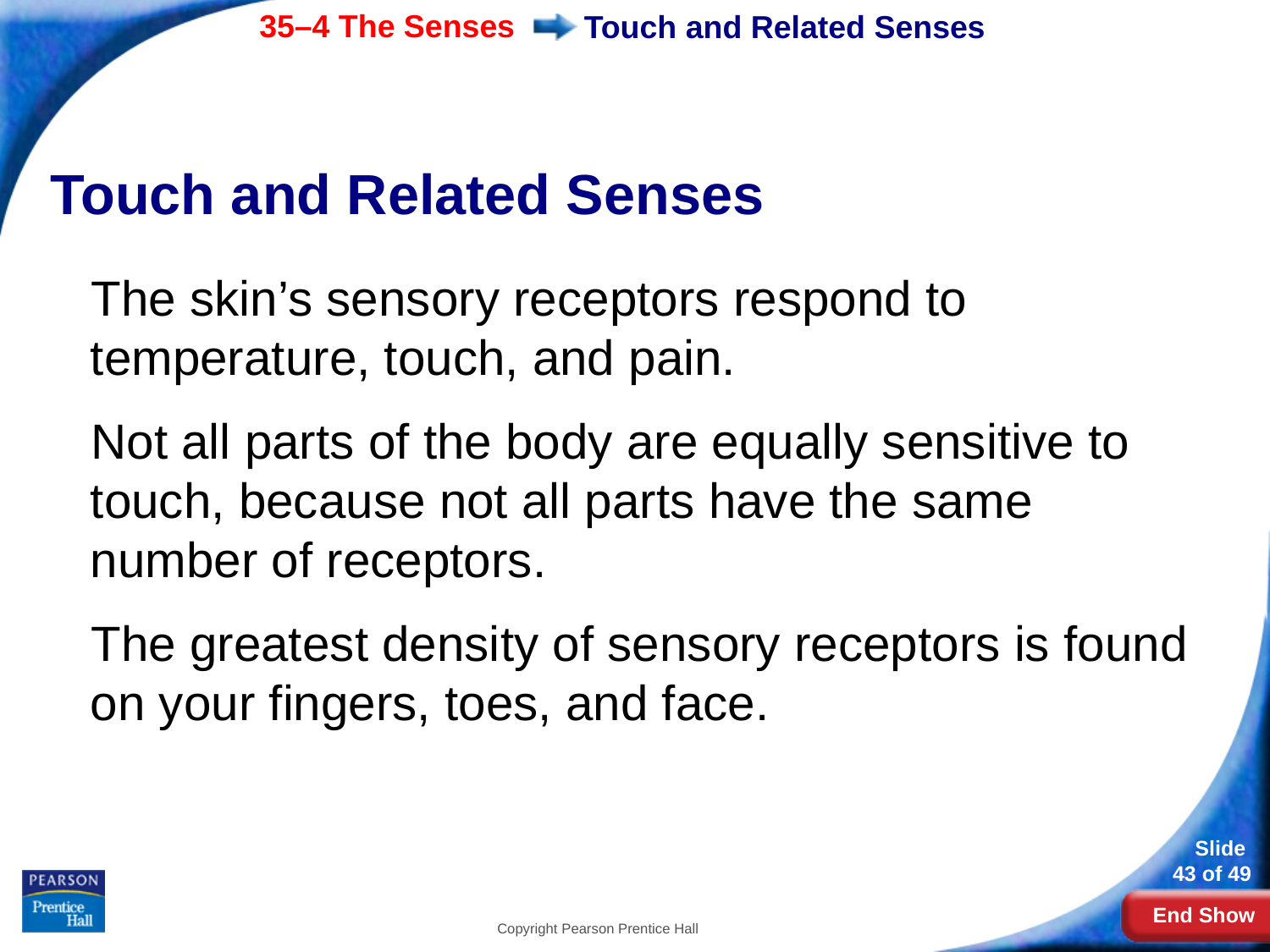

# Touch and Related Senses
Touch and Related Senses
The skin’s sensory receptors respond to temperature, touch, and pain.
Not all parts of the body are equally sensitive to touch, because not all parts have the same number of receptors.
The greatest density of sensory receptors is found on your fingers, toes, and face.
Copyright Pearson Prentice Hall